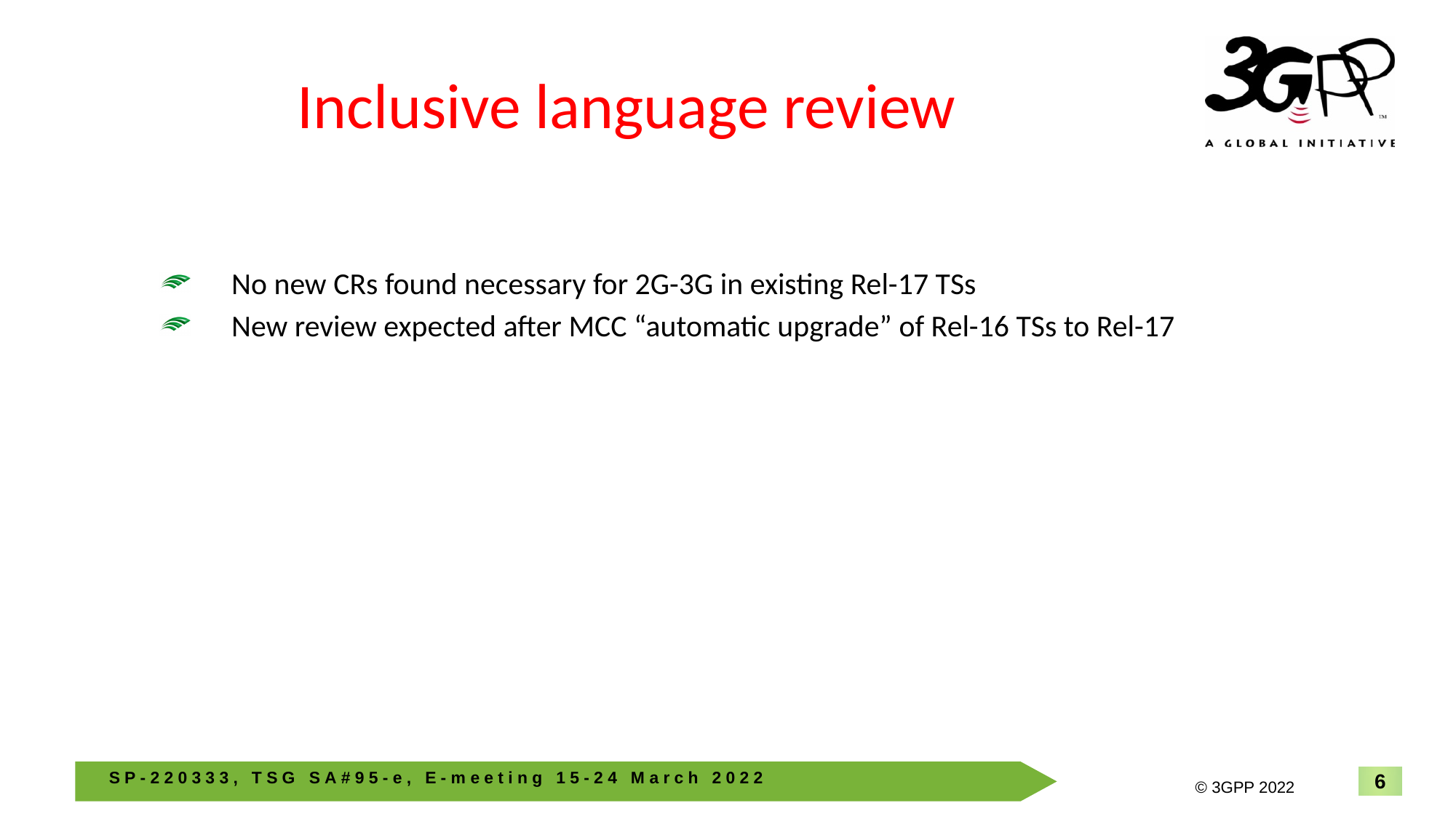

# Inclusive language review
No new CRs found necessary for 2G-3G in existing Rel-17 TSs
New review expected after MCC “automatic upgrade” of Rel-16 TSs to Rel-17